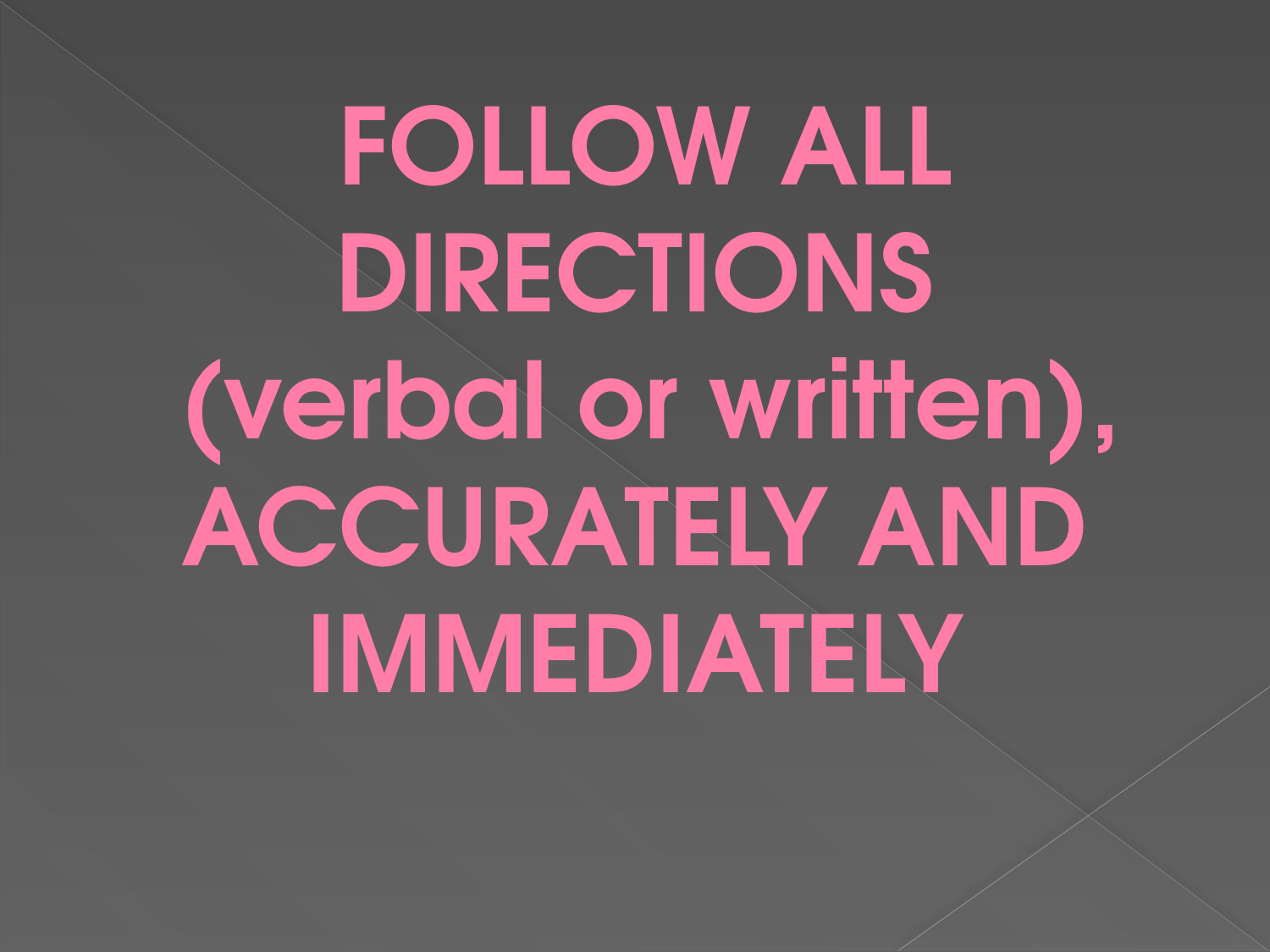

# FOLLOW ALL DIRECTIONS (verbal or written), ACCURATELY AND IMMEDIATELY